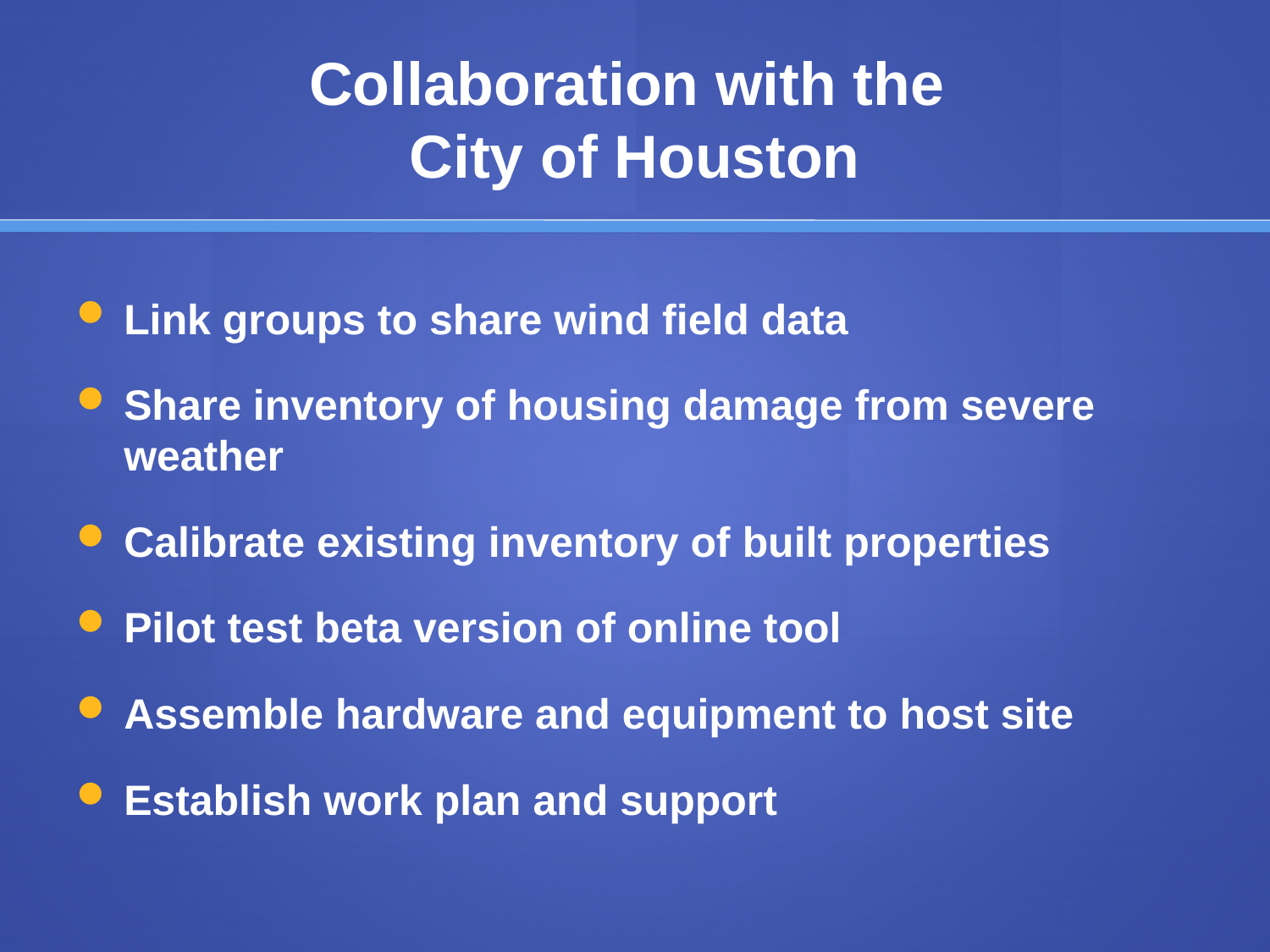

# Collaboration with the City of Houston
Link groups to share wind field data
Share inventory of housing damage from severe weather
Calibrate existing inventory of built properties
Pilot test beta version of online tool
Assemble hardware and equipment to host site
Establish work plan and support